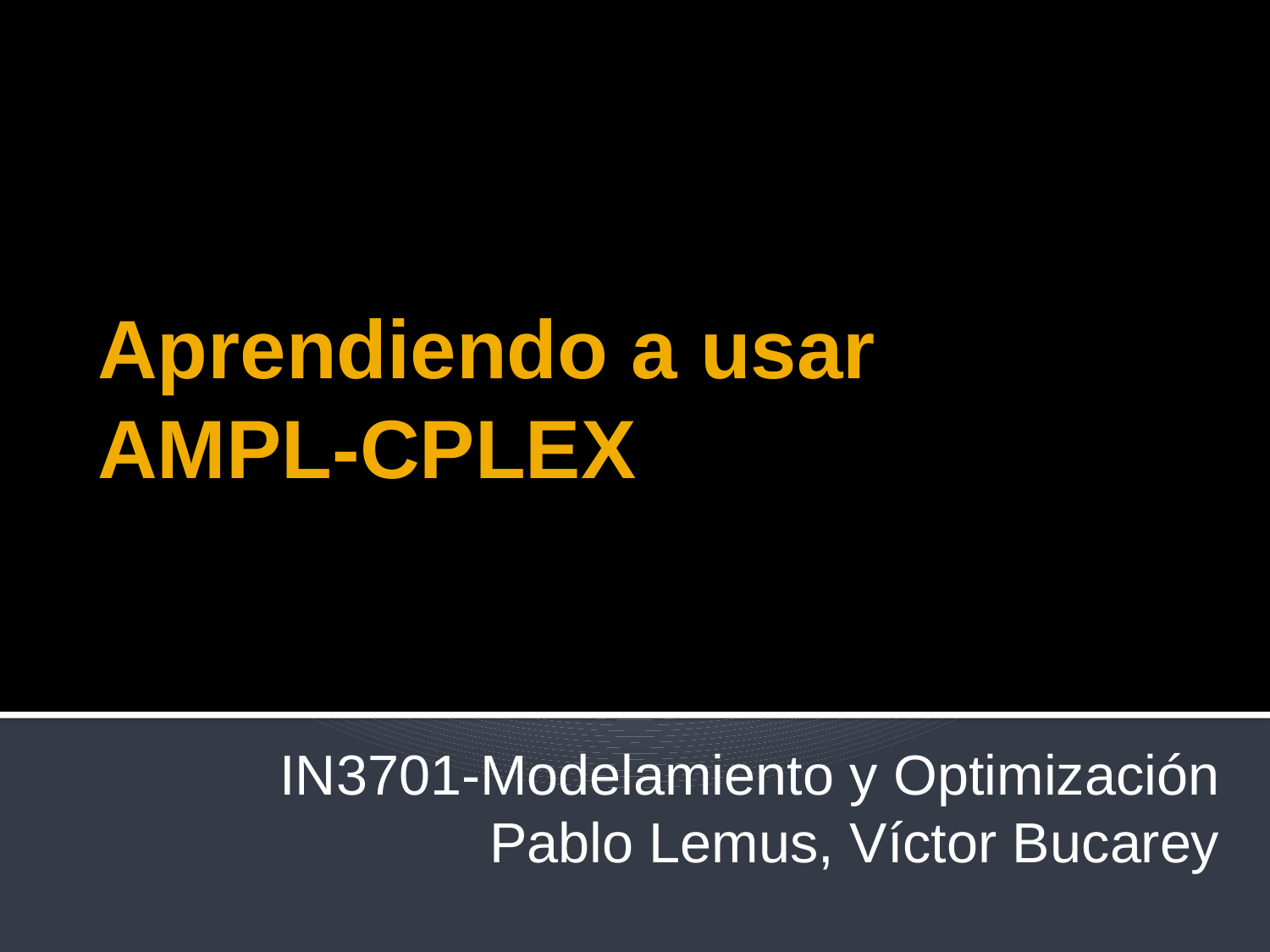

# Aprendiendo a usar AMPL-CPLEX
IN3701-Modelamiento y Optimización
Pablo Lemus, Víctor Bucarey